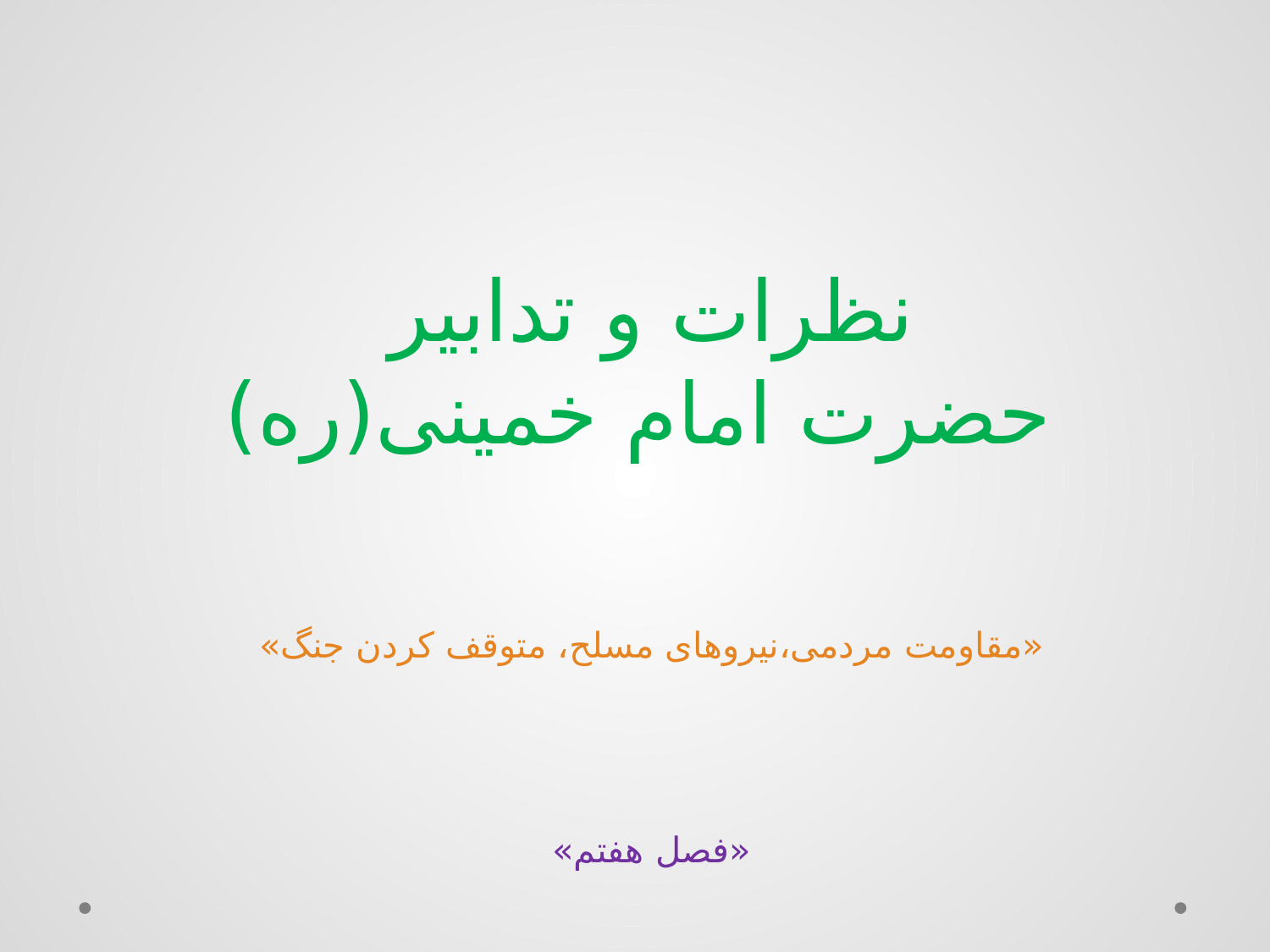

# نظرات و تدابیر حضرت امام خمینی(ره) «مقاومت مردمی،نیروهای مسلح، متوقف کردن جنگ» «فصل هفتم»